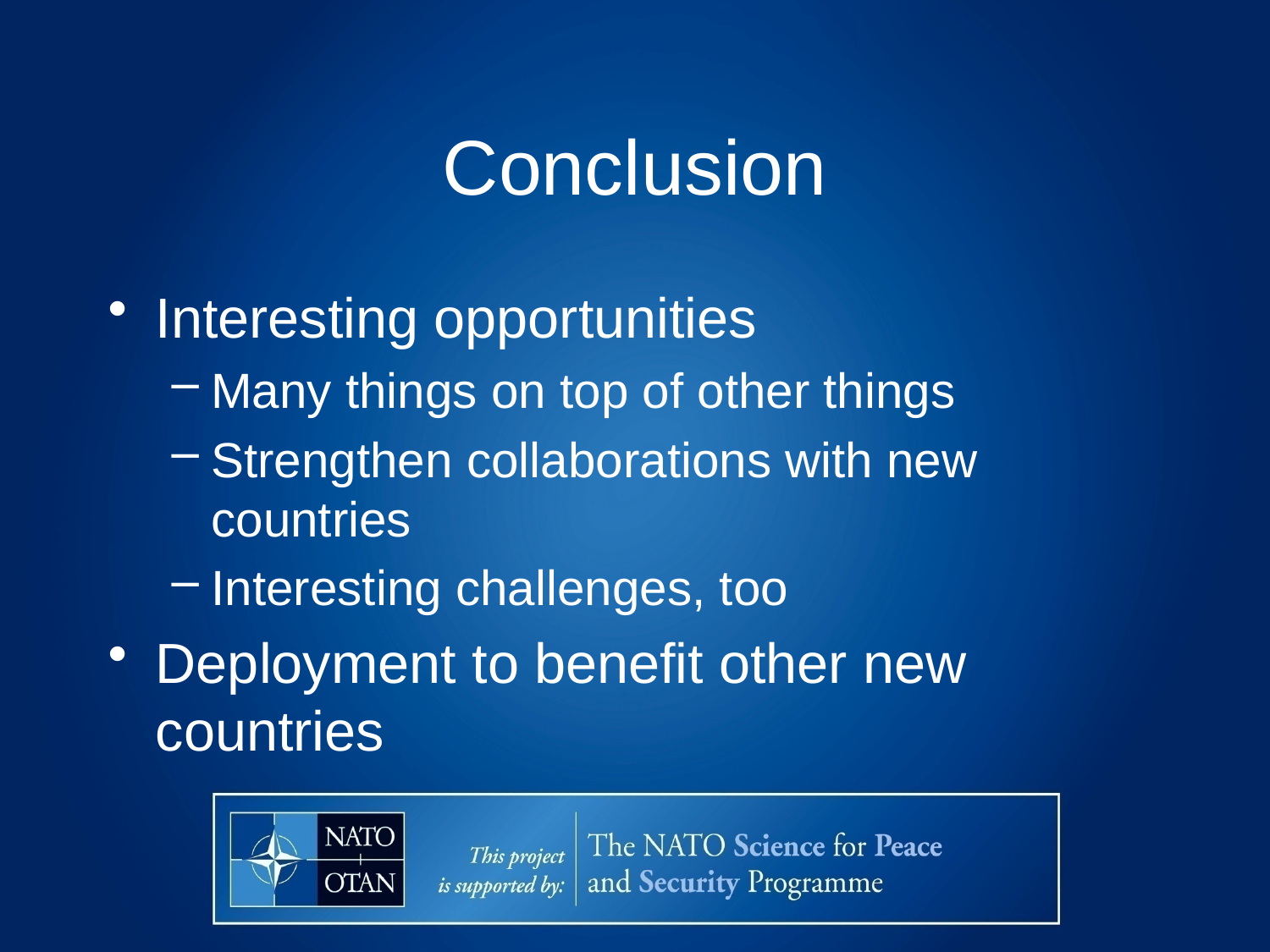

# Conclusion
Interesting opportunities
Many things on top of other things
Strengthen collaborations with new countries
Interesting challenges, too
Deployment to benefit other new countries